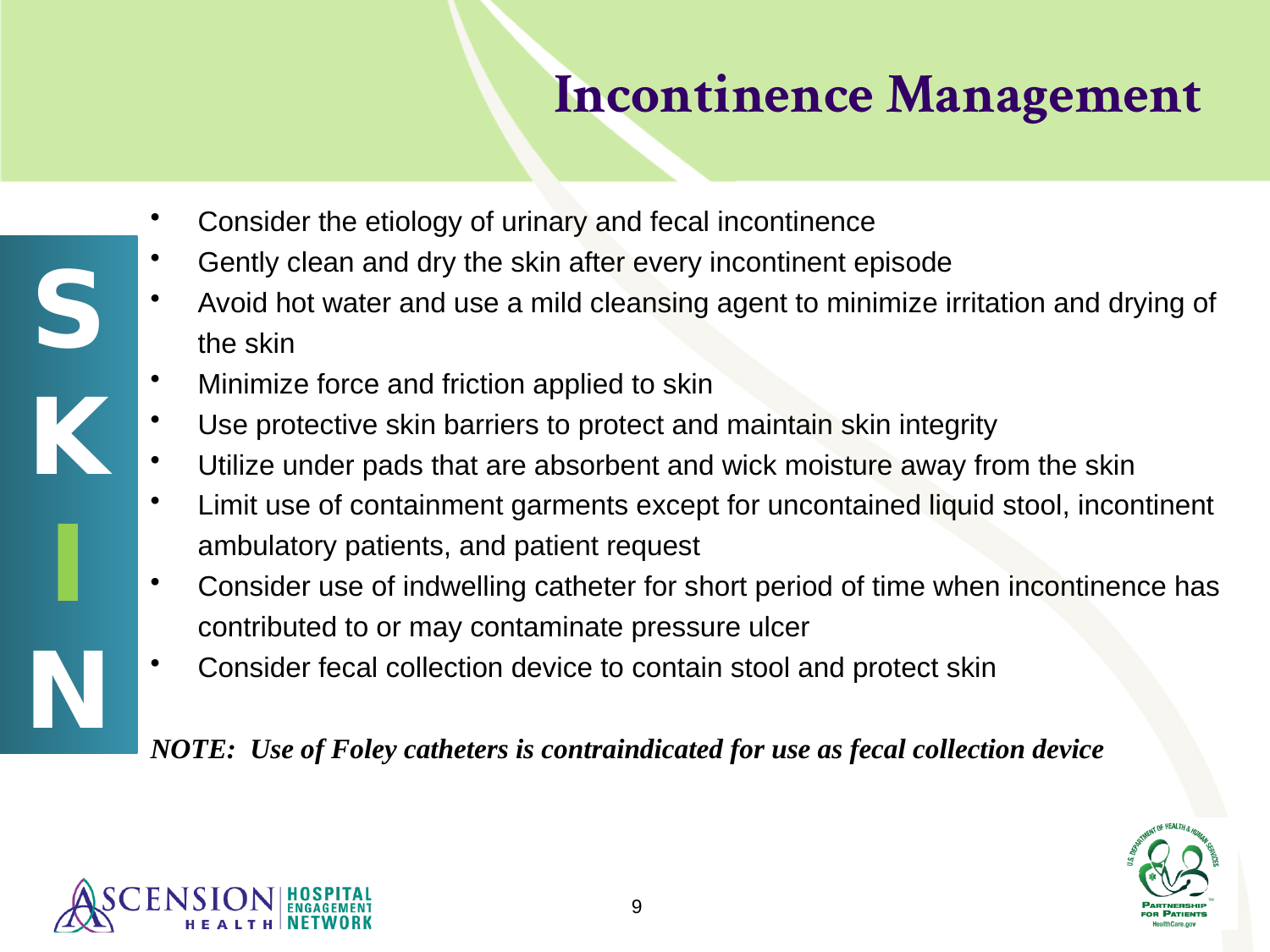

# Incontinence Management
Consider the etiology of urinary and fecal incontinence
Gently clean and dry the skin after every incontinent episode
Avoid hot water and use a mild cleansing agent to minimize irritation and drying of the skin
Minimize force and friction applied to skin
Use protective skin barriers to protect and maintain skin integrity
Utilize under pads that are absorbent and wick moisture away from the skin
Limit use of containment garments except for uncontained liquid stool, incontinent ambulatory patients, and patient request
Consider use of indwelling catheter for short period of time when incontinence has contributed to or may contaminate pressure ulcer
Consider fecal collection device to contain stool and protect skin

NOTE:  Use of Foley catheters is contraindicated for use as fecal collection device

S
K
I
N

9